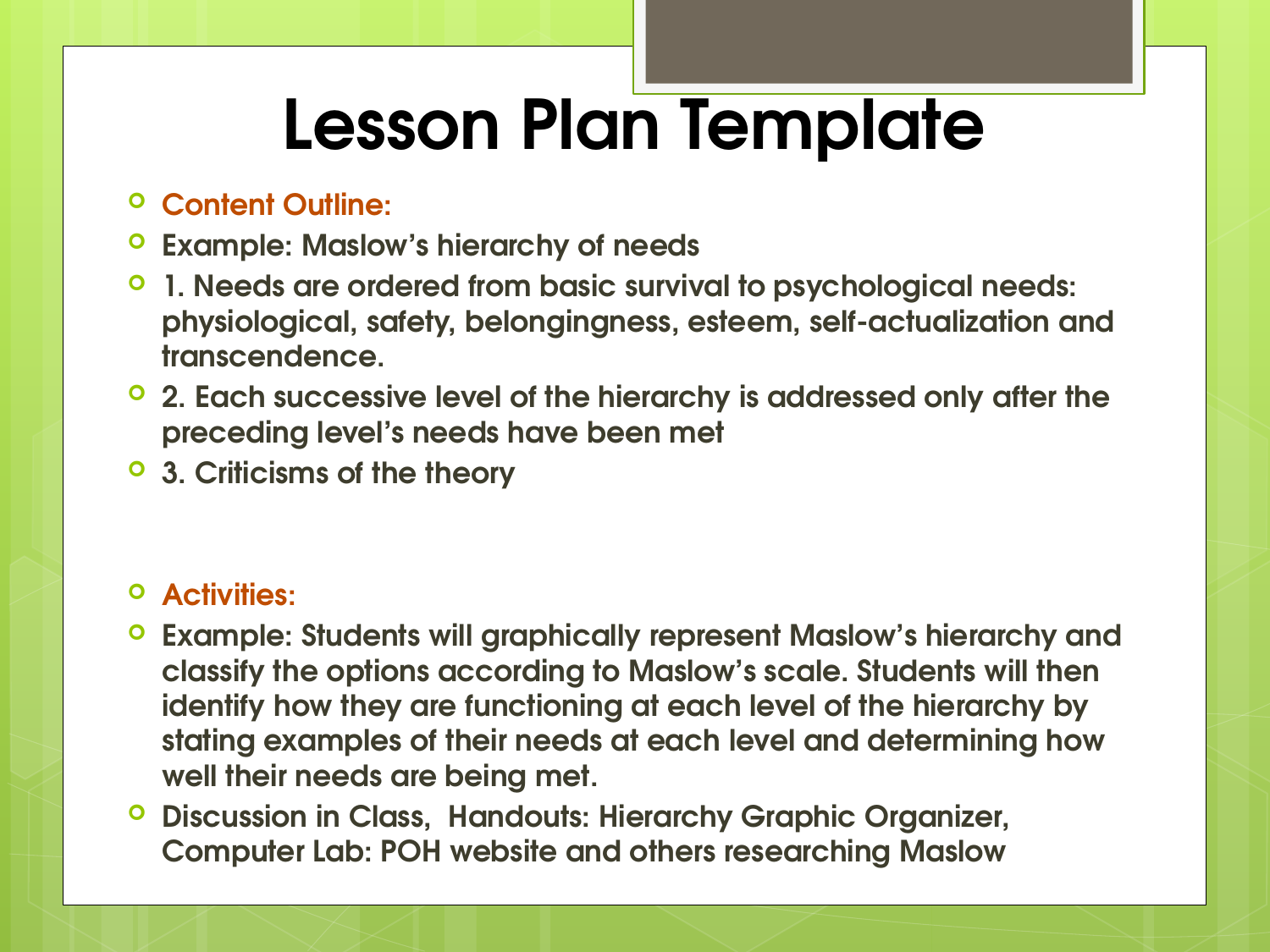

# Lesson Plan Template
Content Outline:
Example: Maslow’s hierarchy of needs
1. Needs are ordered from basic survival to psychological needs: physiological, safety, belongingness, esteem, self-actualization and transcendence.
2. Each successive level of the hierarchy is addressed only after the preceding level’s needs have been met
3. Criticisms of the theory

Activities:
Example: Students will graphically represent Maslow’s hierarchy and  classify the options according to Maslow’s scale. Students will then identify how they are functioning at each level of the hierarchy by stating examples of their needs at each level and determining how well their needs are being met.
Discussion in Class,  Handouts: Hierarchy Graphic Organizer, Computer Lab: POH website and others researching Maslow